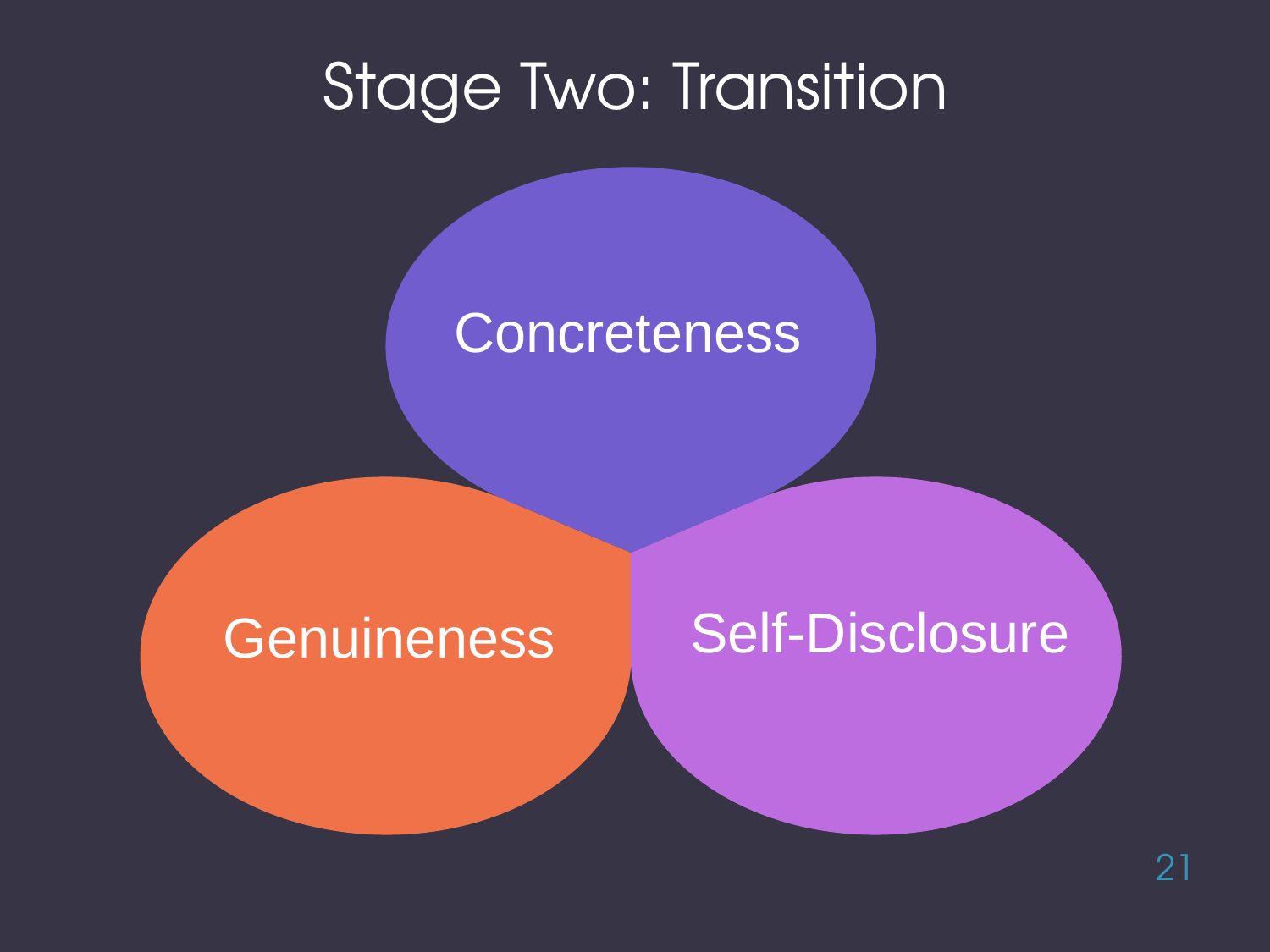

Stage Two: Transition

Concreteness
Self-Disclosure
Genuineness
21